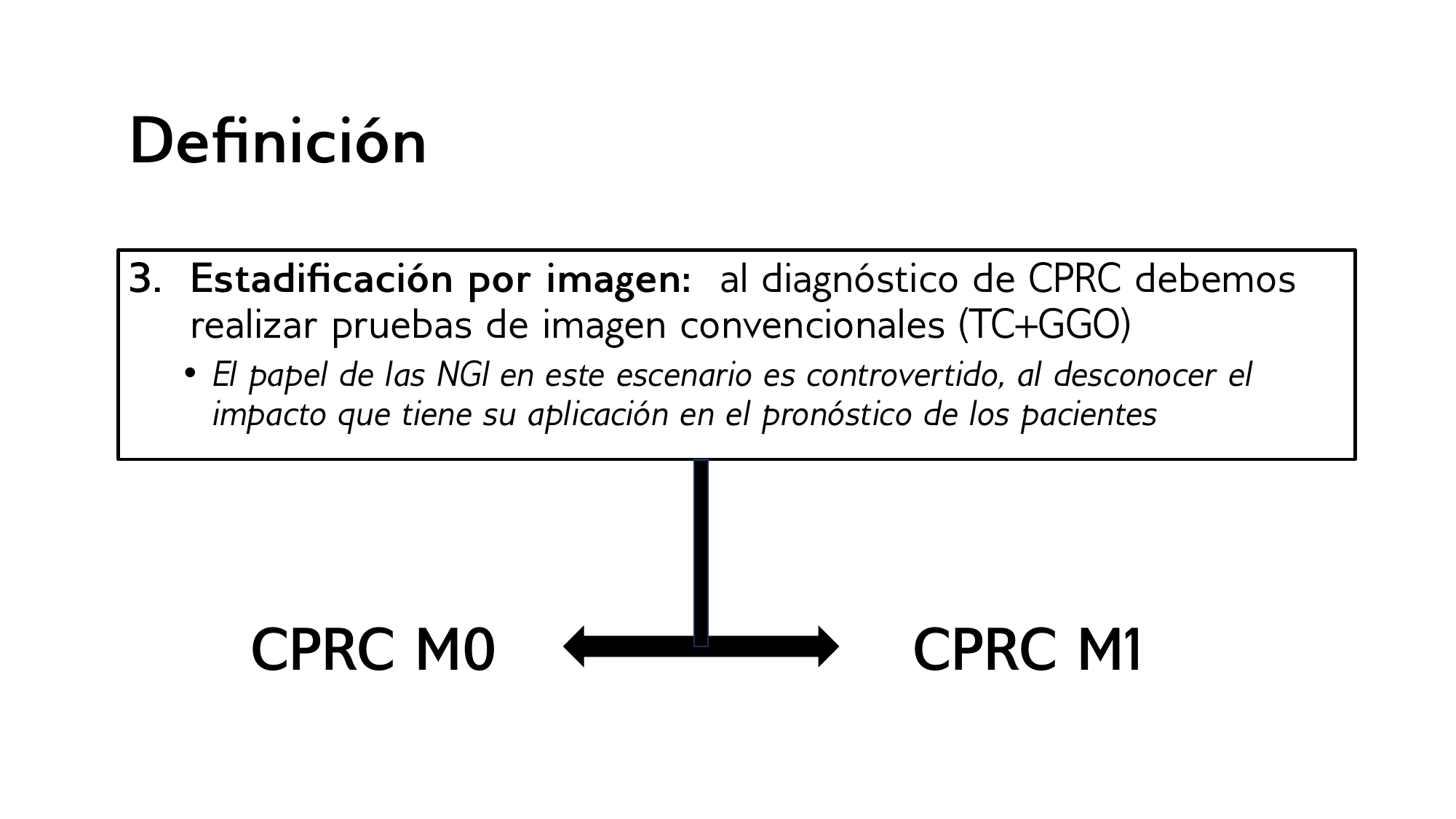

Definición
Estadificación por imagen:  al diagnóstico de CPRC debemos realizar pruebas de imagen convencionales (TC+GGO)
El papel de las NGI en este escenario es controvertido, al desconocer el impacto que tiene su aplicación en el pronóstico de los pacientes

CPRC M0
CPRC M1